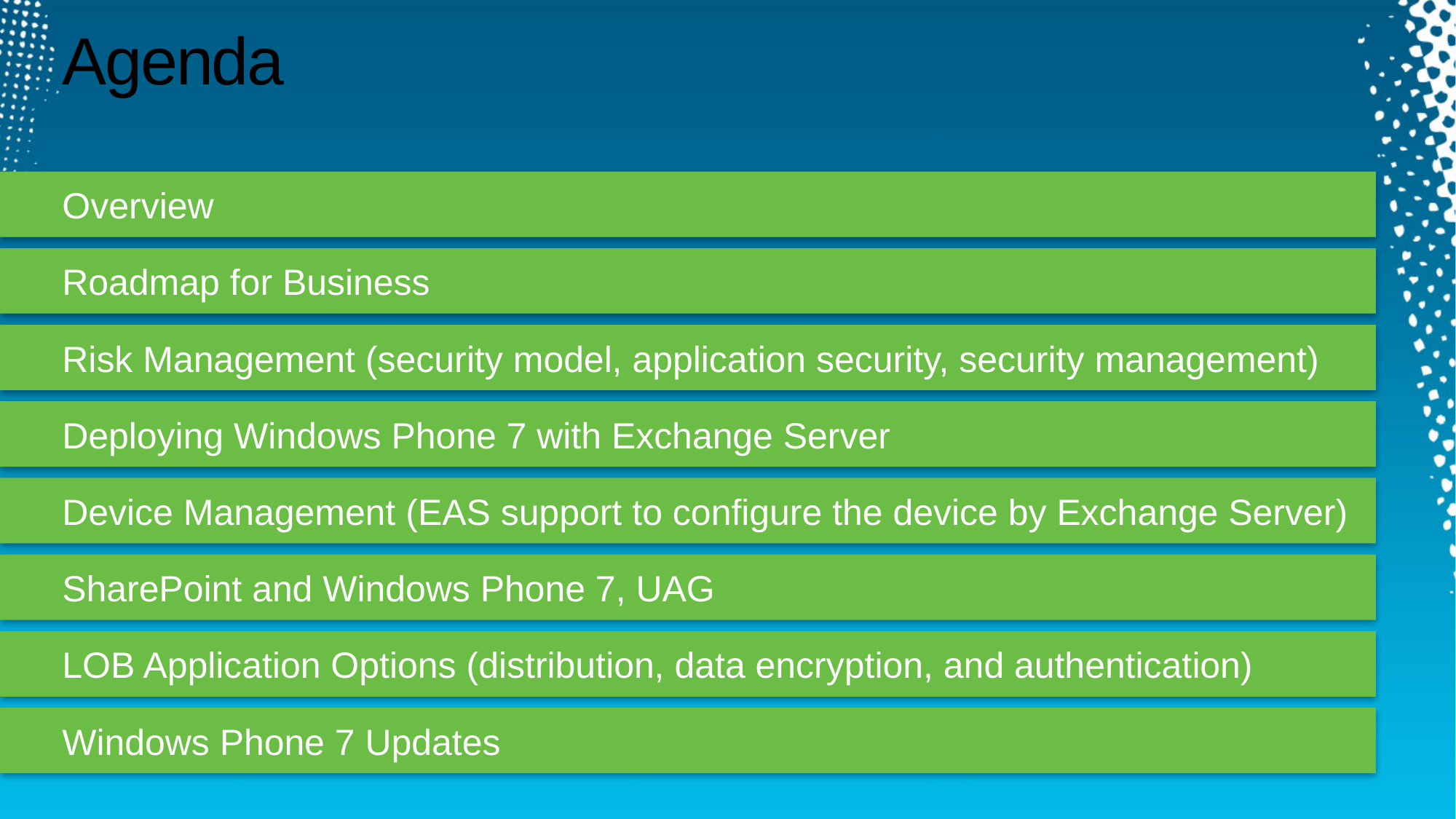

# Agenda
Overview
Roadmap for Business
Risk Management (security model, application security, security management)
Deploying Windows Phone 7 with Exchange Server
Device Management (EAS support to configure the device by Exchange Server)
SharePoint and Windows Phone 7, UAG
LOB Application Options (distribution, data encryption, and authentication)
Windows Phone 7 Updates